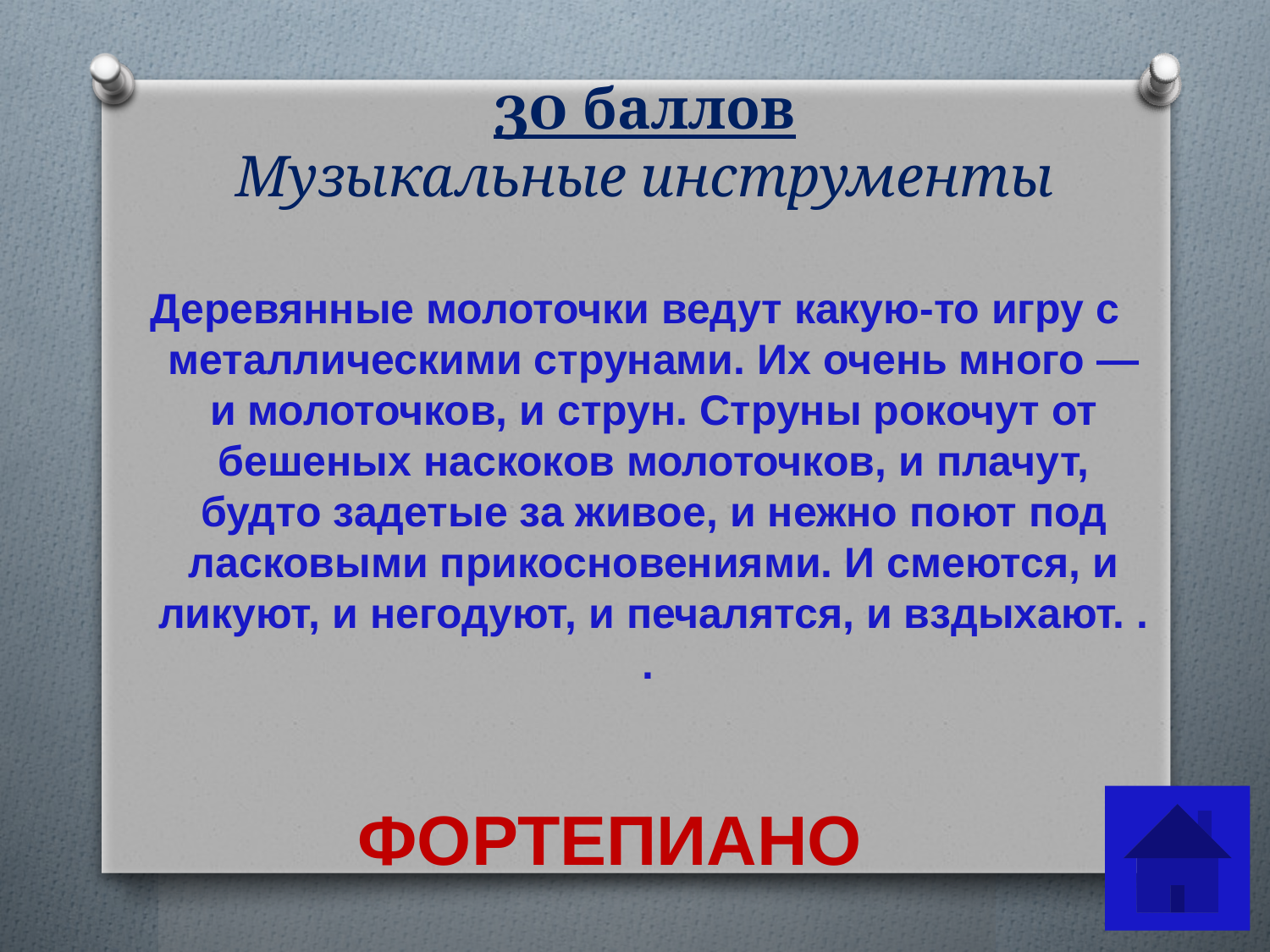

# 30 баллов Музыкальные инструменты

Деревянные молоточки ведут какую-то игру с металлическими струнами. Их очень много — и молоточков, и струн. Струны рокочут от бешеных наскоков молоточков, и плачут, будто задетые за живое, и нежно поют под ласковыми прикосновениями. И смеются, и ликуют, и негодуют, и печалятся, и вздыхают. . .

ФОРТЕПИАНО